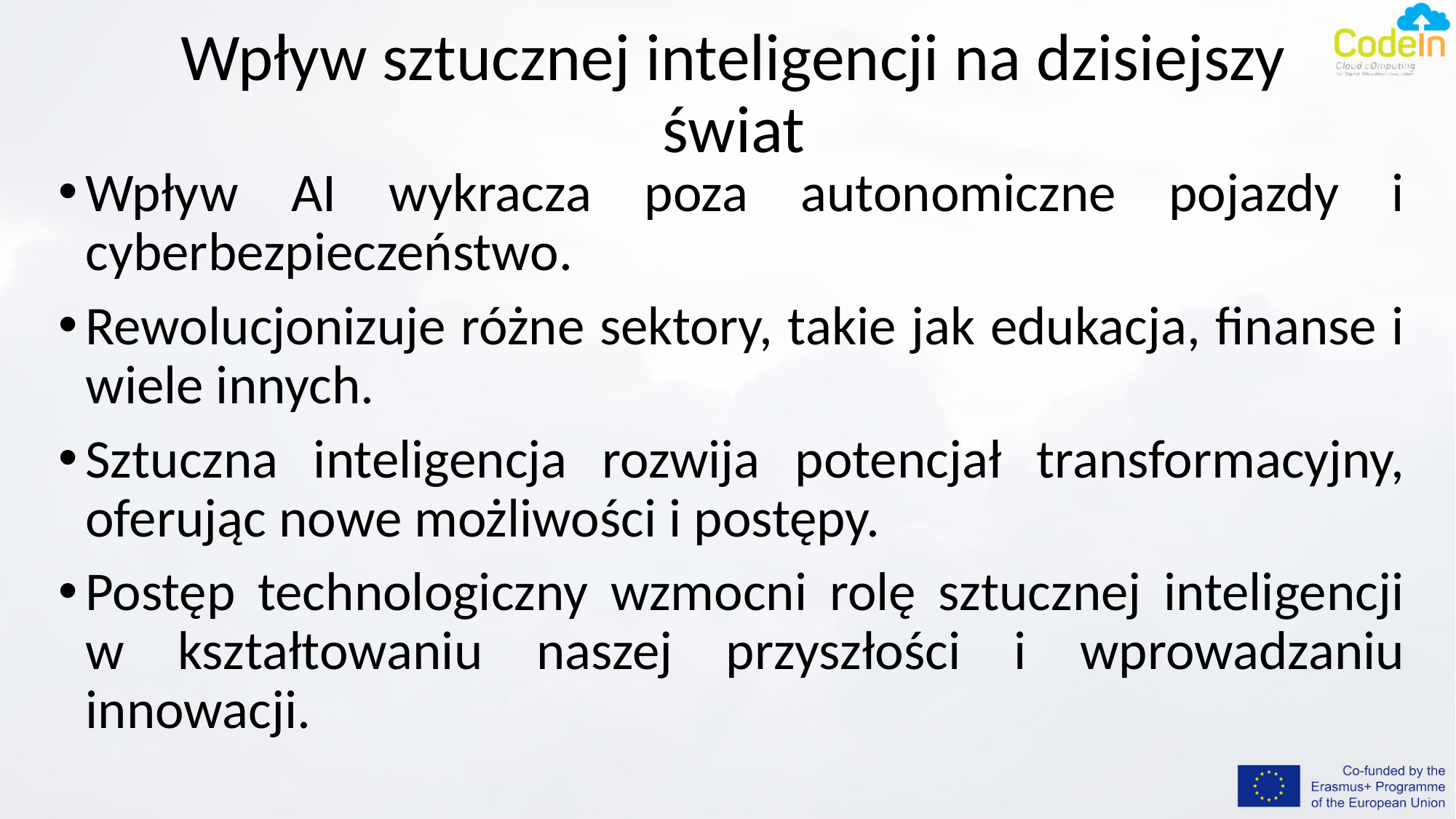

# Wpływ sztucznej inteligencji na dzisiejszy świat
Wpływ AI wykracza poza autonomiczne pojazdy i cyberbezpieczeństwo.
Rewolucjonizuje różne sektory, takie jak edukacja, finanse i wiele innych.
Sztuczna inteligencja rozwija potencjał transformacyjny, oferując nowe możliwości i postępy.
Postęp technologiczny wzmocni rolę sztucznej inteligencji w kształtowaniu naszej przyszłości i wprowadzaniu innowacji.